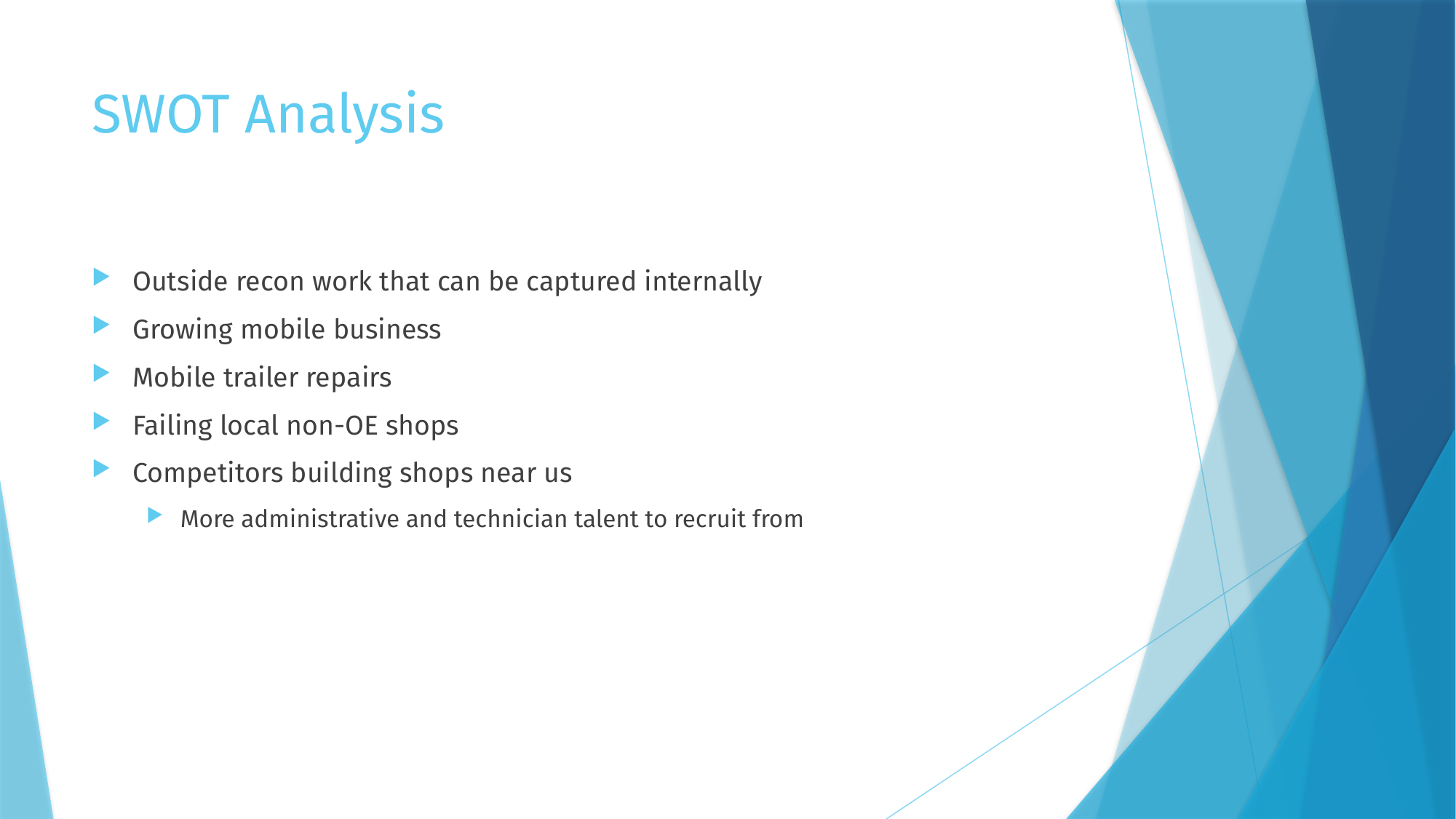

# SWOT Analysis
Outside recon work that can be captured internally
Growing mobile business
Mobile trailer repairs
Failing local non-OE shops
Competitors building shops near us
More administrative and technician talent to recruit from